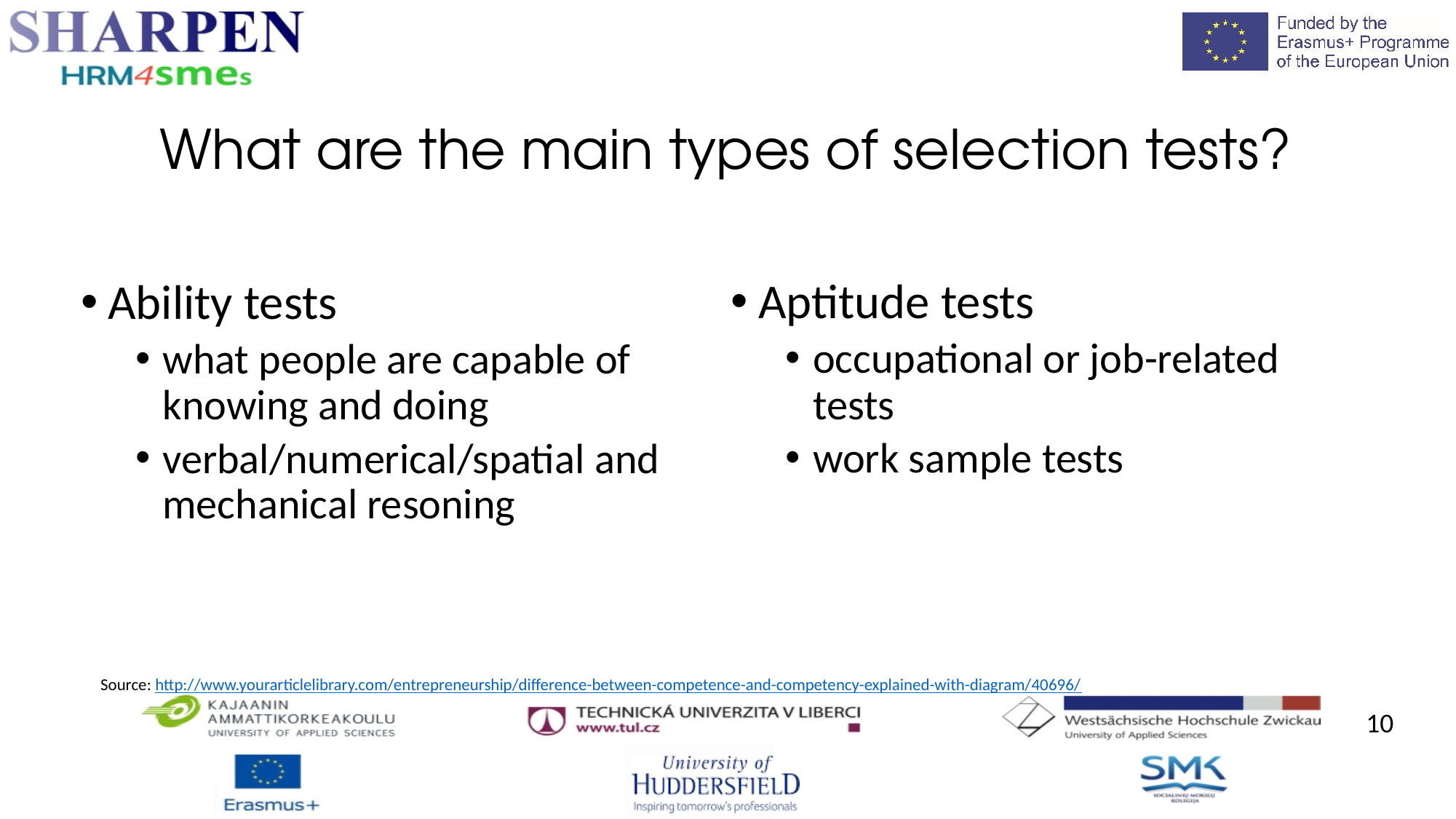

What are the main types of selection tests?
Aptitude tests
occupational or job-related tests
work sample tests
Ability tests
what people are capable of knowing and doing
verbal/numerical/spatial and mechanical resoning
Source: http://www.yourarticlelibrary.com/entrepreneurship/difference-between-competence-and-competency-explained-with-diagram/40696/
10